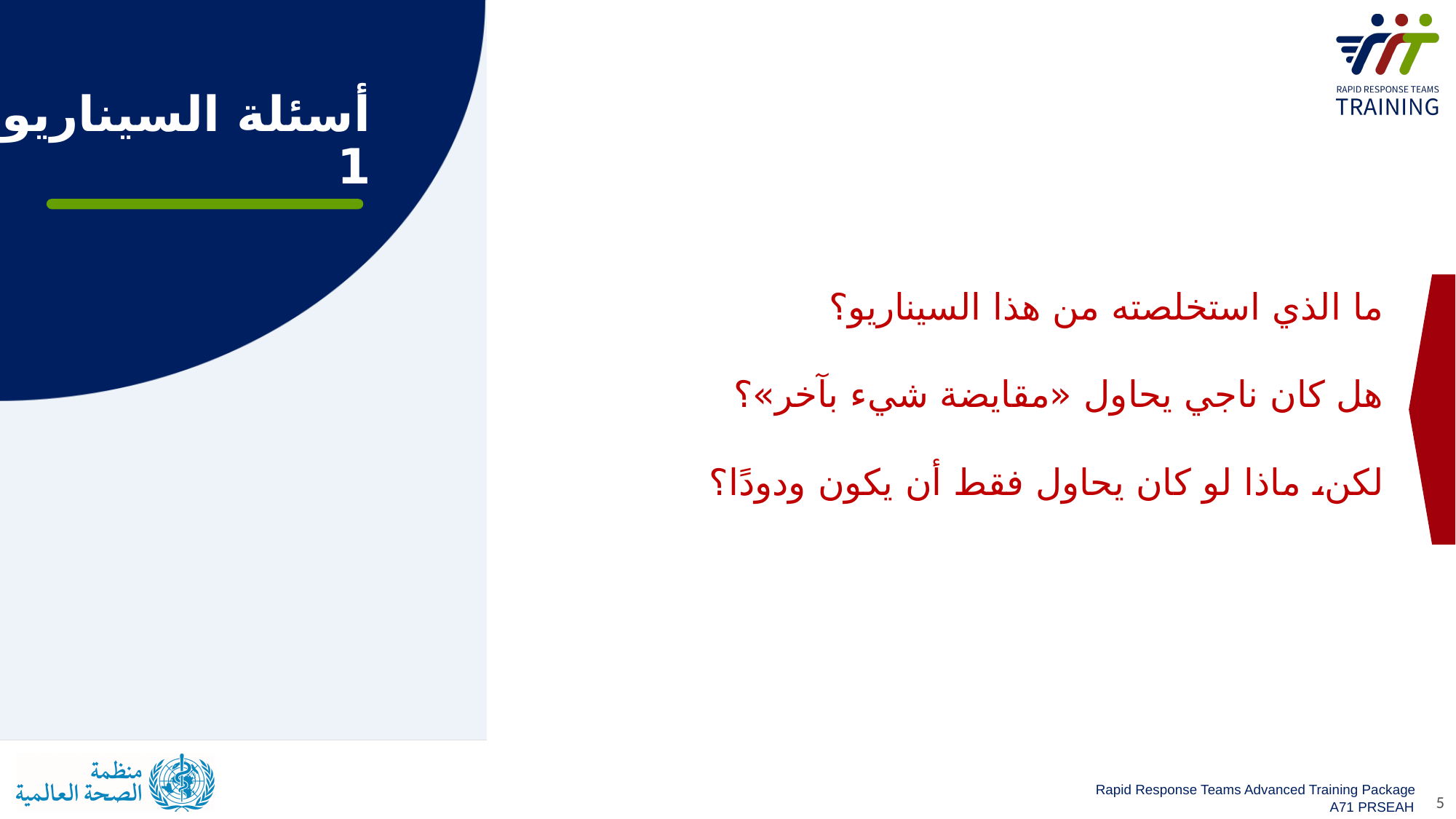

# أسئلة السيناريو 1

ما الذي استخلصته من هذا السيناريو؟

هل كان ناجي يحاول «مقايضة شيء بآخر»؟

لكن، ماذا لو كان يحاول فقط أن يكون ودودًا؟